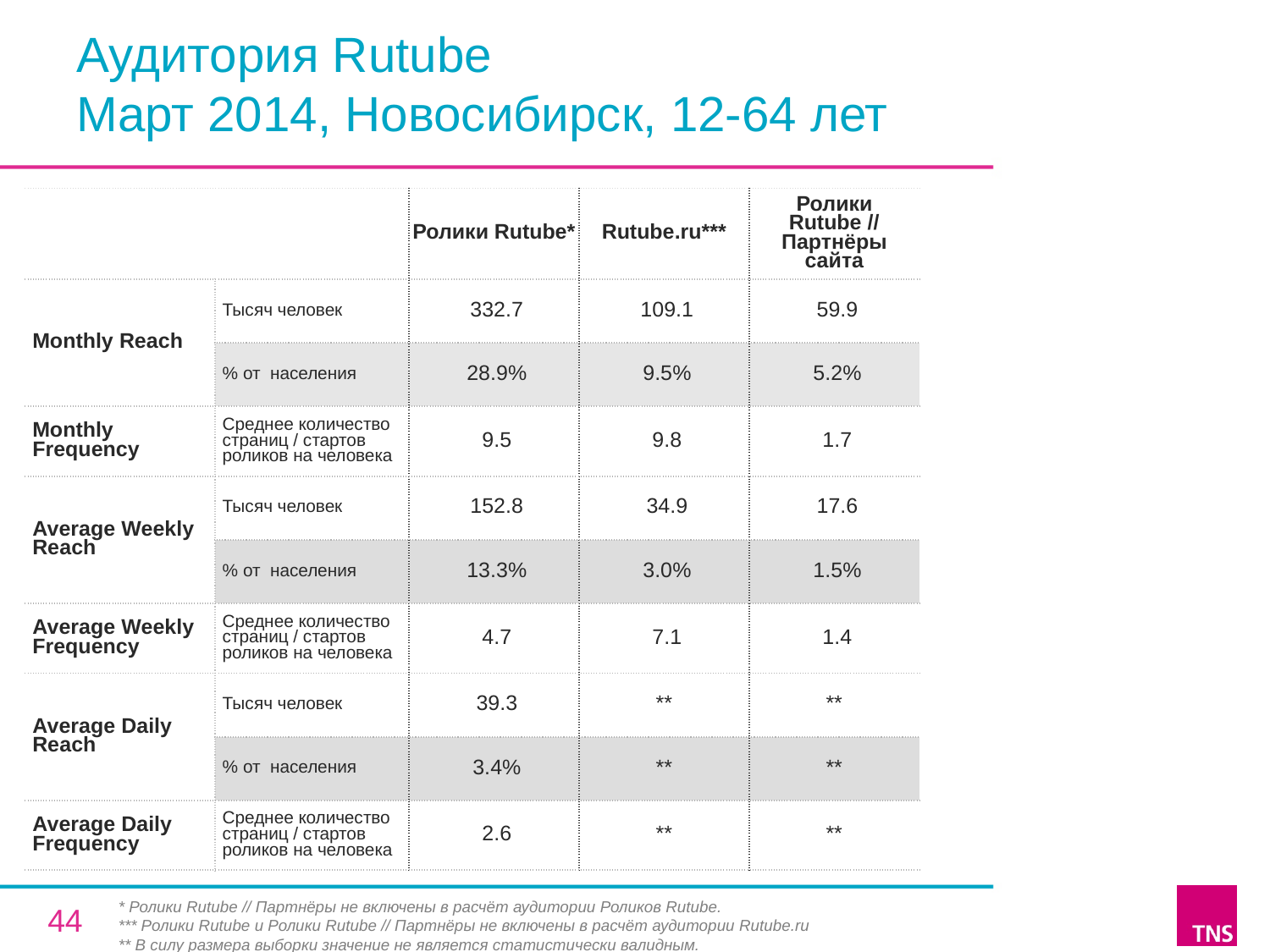

# Аудитория Rutube Март 2014, Новосибирск, 12-64 лет
|  |  | Ролики Rutube\* | Rutube.ru\*\*\* | Ролики Rutube // Партнёры сайта |
| --- | --- | --- | --- | --- |
| Monthly Reach | Тысяч человек | 332.7 | 109.1 | 59.9 |
|  | % от населения | 28.9% | 9.5% | 5.2% |
| Monthly Frequency | Среднее количество страниц / стартов роликов на человека | 9.5 | 9.8 | 1.7 |
| Average Weekly Reach | Тысяч человек | 152.8 | 34.9 | 17.6 |
|  | % от населения | 13.3% | 3.0% | 1.5% |
| Average Weekly Frequency | Среднее количество страниц / стартов роликов на человека | 4.7 | 7.1 | 1.4 |
| Average Daily Reach | Тысяч человек | 39.3 | \*\* | \*\* |
|  | % от населения | 3.4% | \*\* | \*\* |
| Average Daily Frequency | Среднее количество страниц / стартов роликов на человека | 2.6 | \*\* | \*\* |
* Ролики Rutube // Партнёры не включены в расчёт аудитории Роликов Rutube.
*** Ролики Rutube и Ролики Rutube // Партнёры не включены в расчёт аудитории Rutube.ru
** В силу размера выборки значение не является статистически валидным.
44